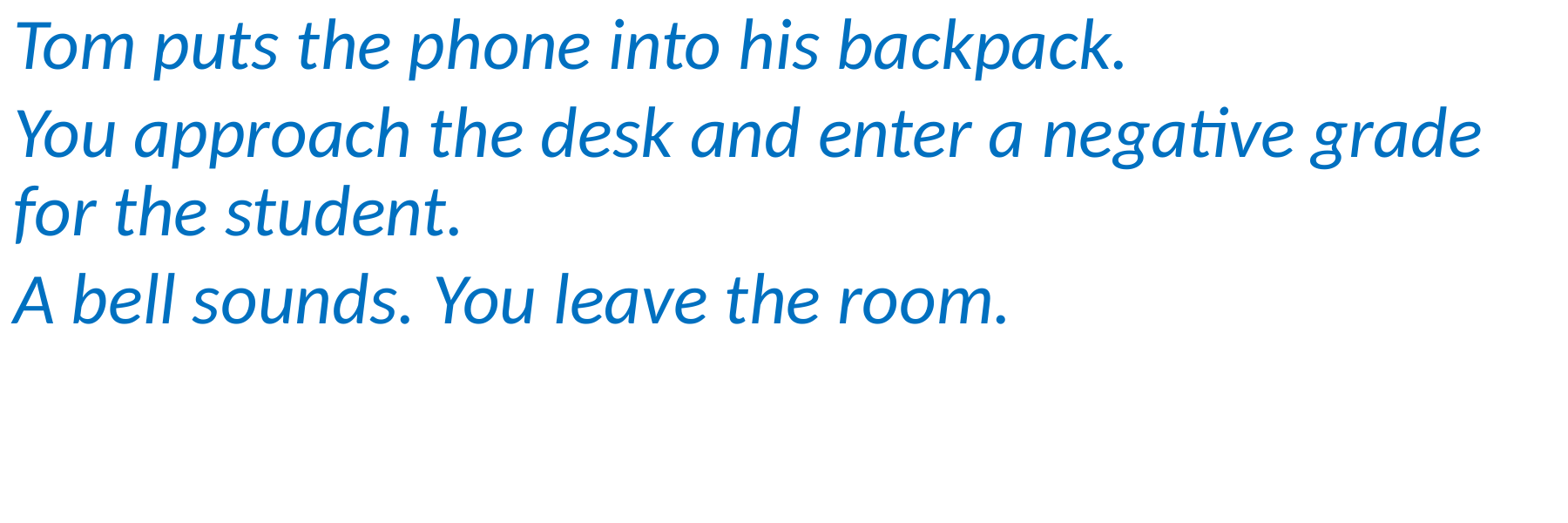

Tom puts the phone into his backpack.
You approach the desk and enter a negative grade for the student.
A bell sounds. You leave the room.